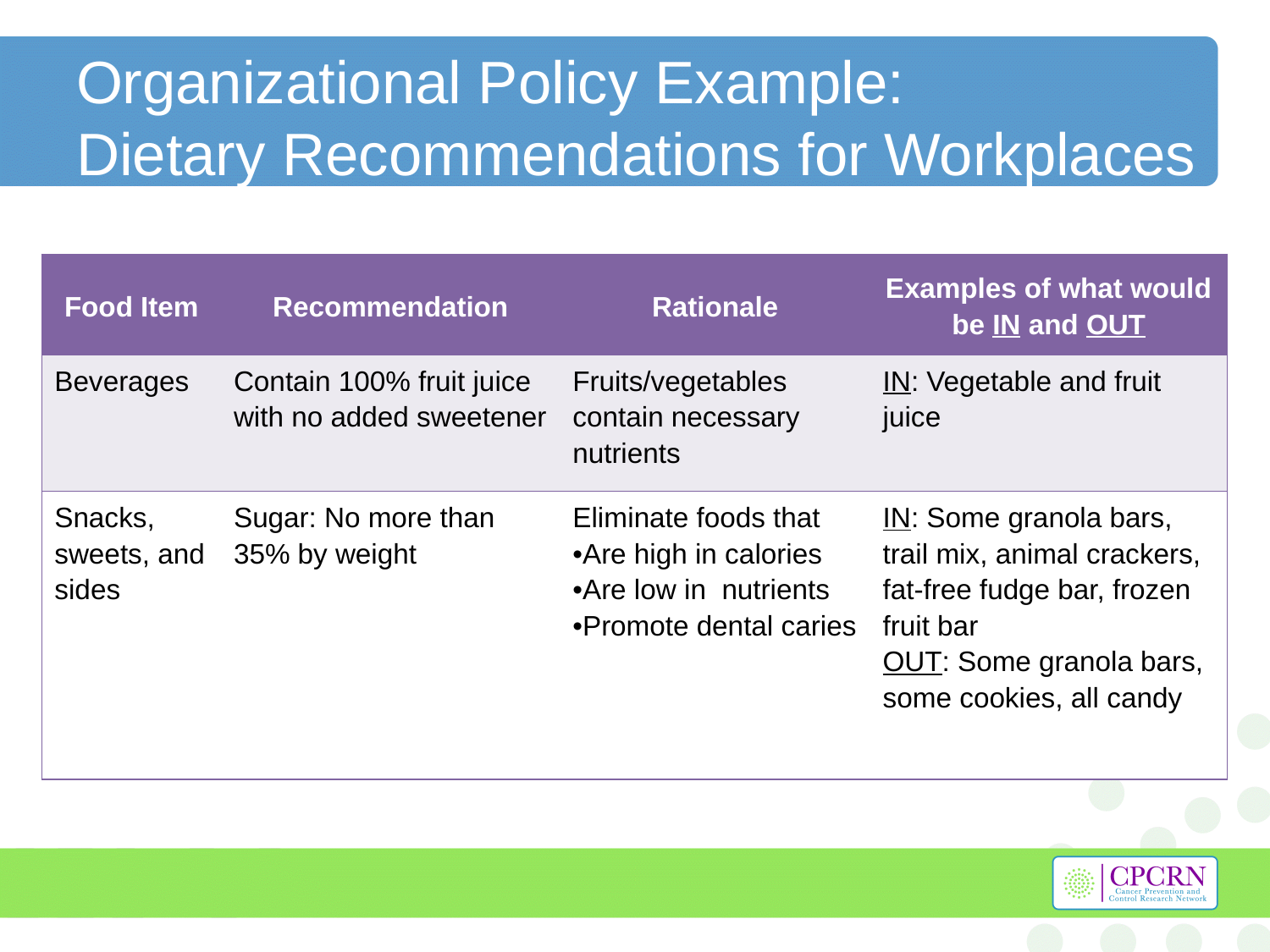

# Organizational Policy Example: Dietary Recommendations for Workplaces
| Food Item | Recommendation | Rationale | Examples of what would be IN and OUT |
| --- | --- | --- | --- |
| Beverages | Contain 100% fruit juice with no added sweetener | Fruits/vegetables contain necessary nutrients | IN: Vegetable and fruit juice |
| Snacks, sweets, and sides | Sugar: No more than 35% by weight | Eliminate foods that Are high in calories Are low in nutrients Promote dental caries | IN: Some granola bars, trail mix, animal crackers, fat-free fudge bar, frozen fruit bar OUT: Some granola bars, some cookies, all candy |